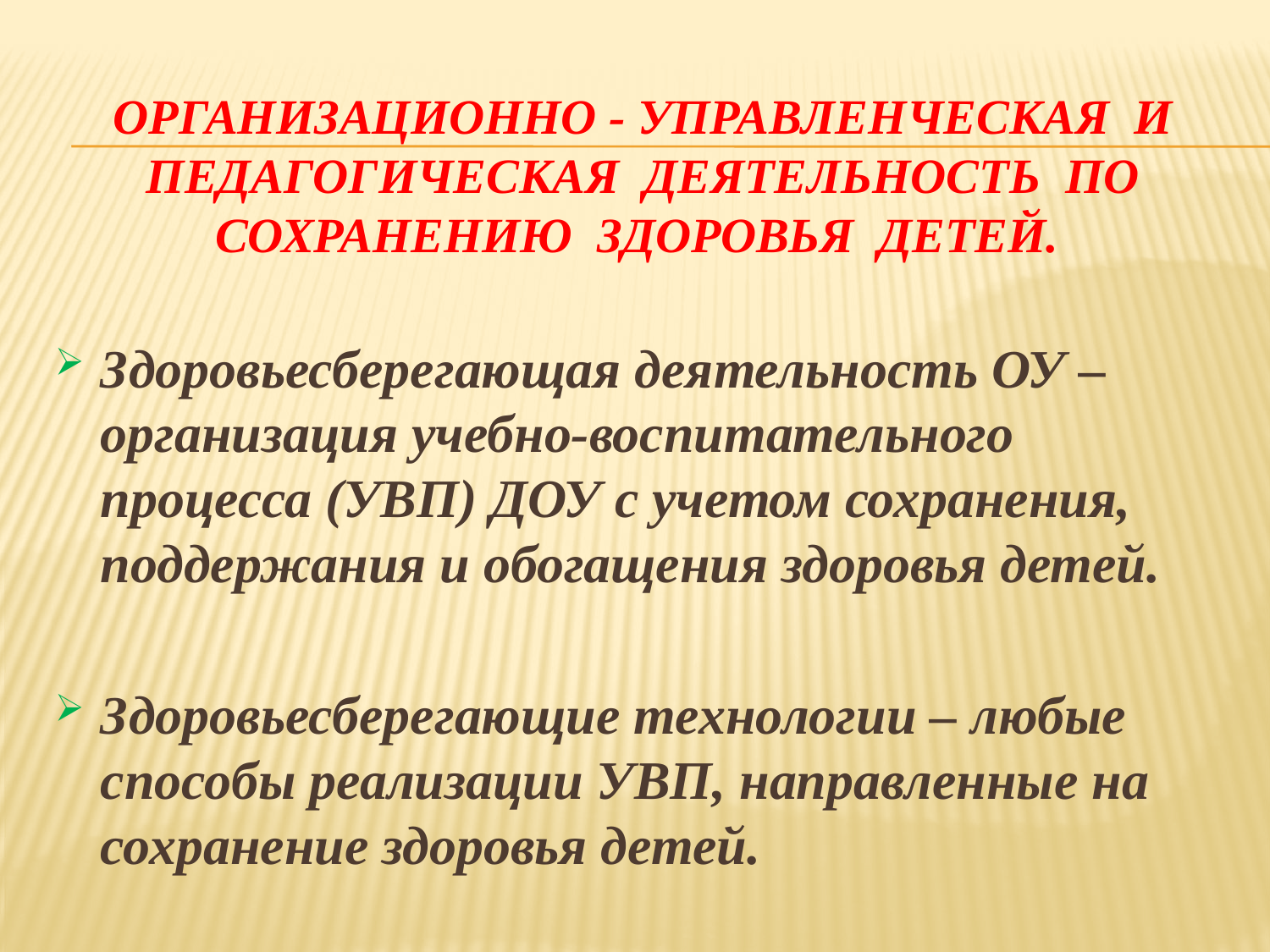

# Организационно - управленческая  и педагогическая  деятельность  по сохранению  здоровья  детей.
Здоровьесберегающая деятельность ОУ – организация учебно-воспитательного процесса (УВП) ДОУ с учетом сохранения, поддержания и обогащения здоровья детей.

Здоровьесберегающие технологии – любые способы реализации УВП, направленные на сохранение здоровья детей.